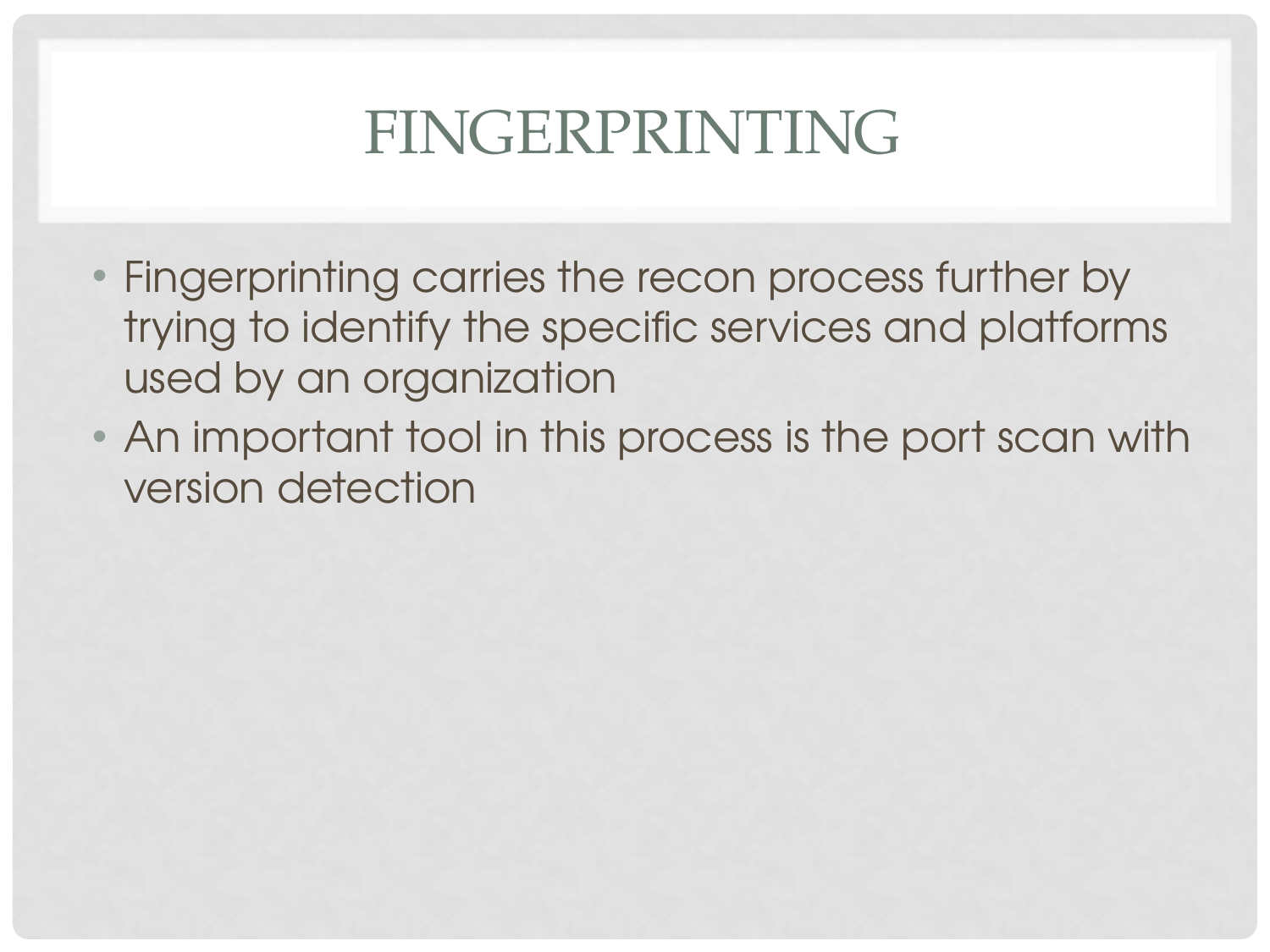

# fingerprinting
Fingerprinting carries the recon process further by trying to identify the specific services and platforms used by an organization
An important tool in this process is the port scan with version detection